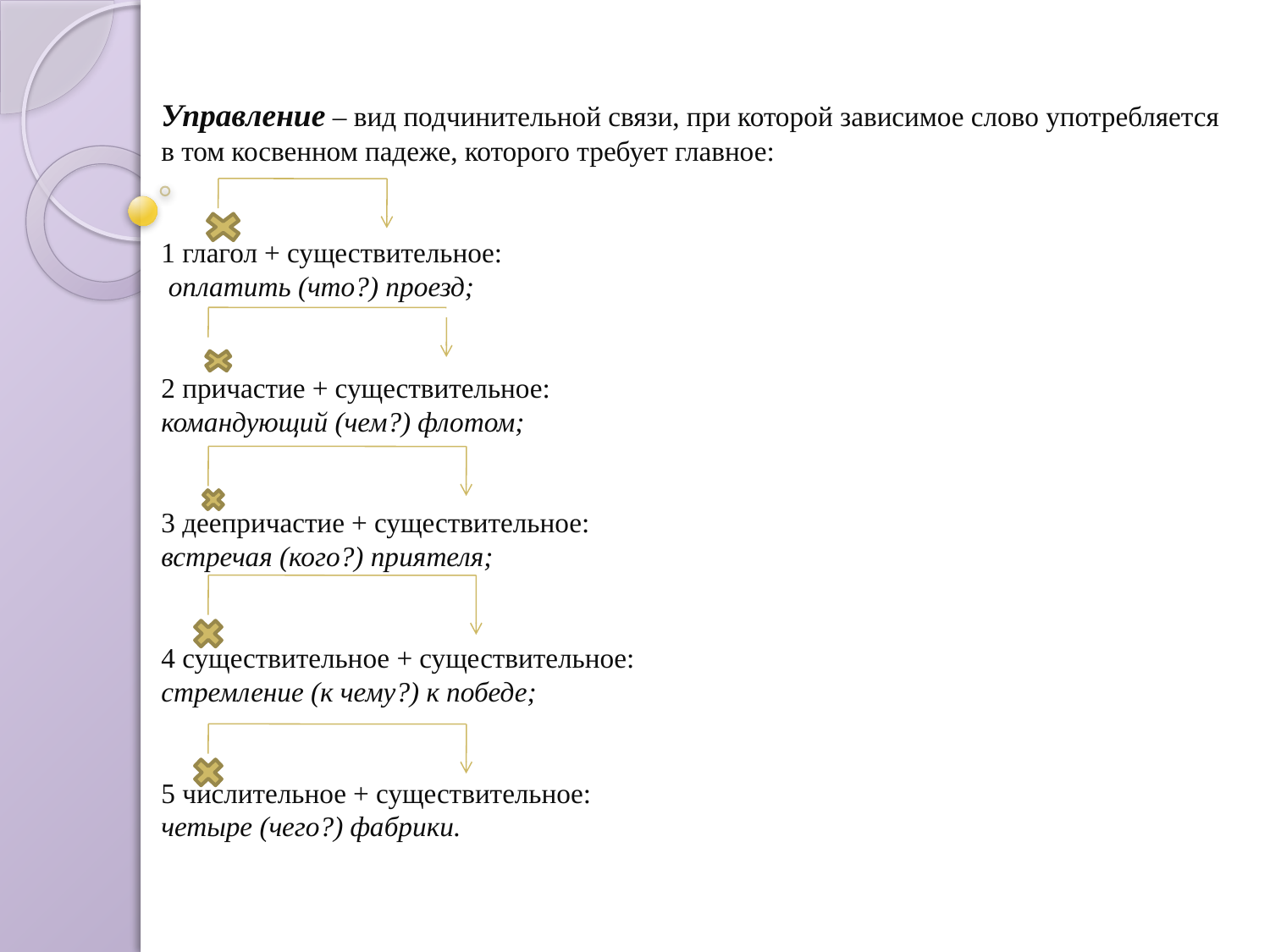

# Управление – вид подчинительной связи, при которой зависимое слово употребляется в том косвенном падеже, которого требует главное:   1 глагол + существительное: оплатить (что?) проезд;   2 причастие + существительное: командующий (чем?) флотом;   3 деепричастие + существительное: встречая (кого?) приятеля;   4 существительное + существительное: стремление (к чему?) к победе;   5 числительное + существительное: четыре (чего?) фабрики.